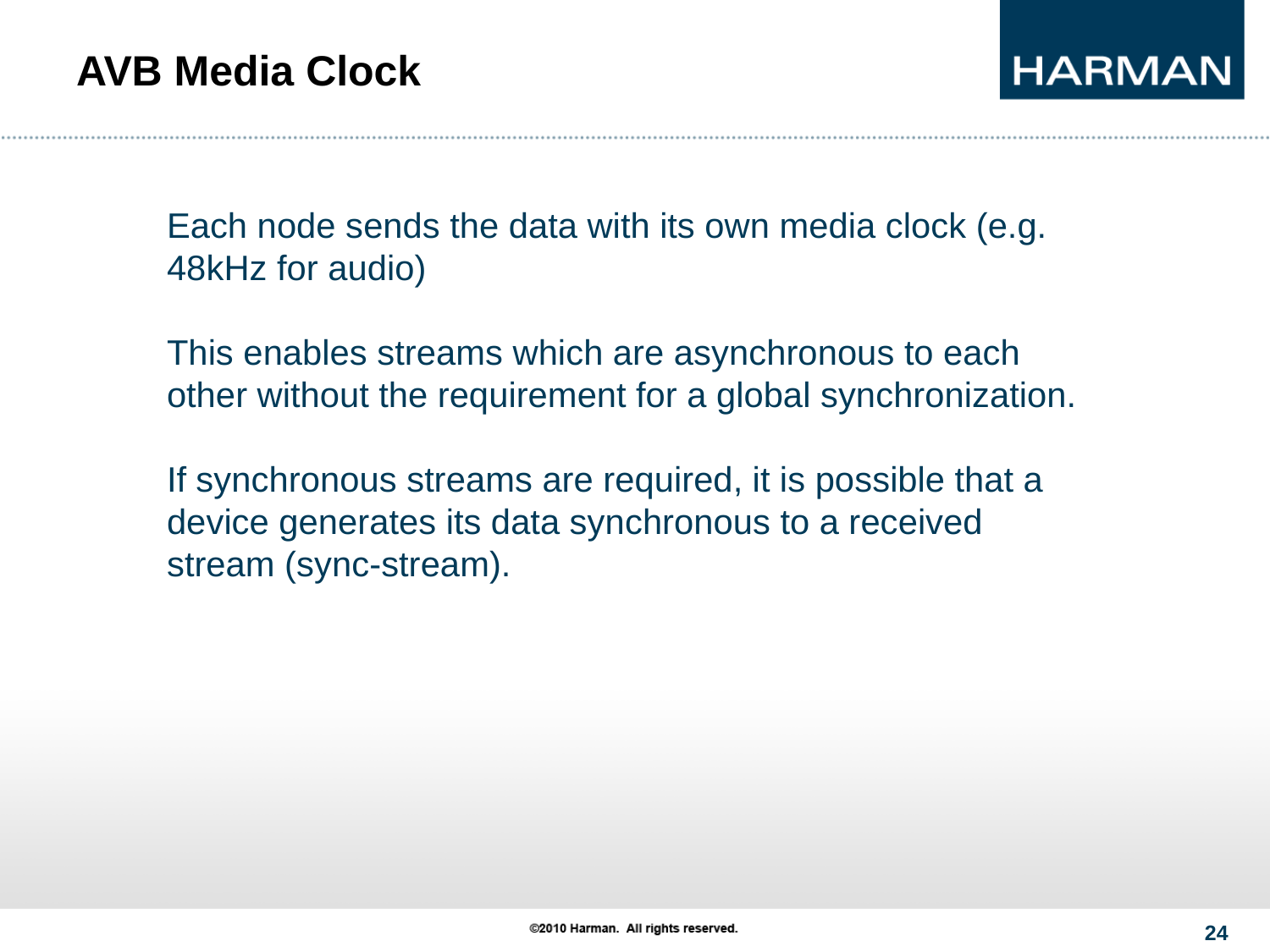

# AVB Media Clock
Each node sends the data with its own media clock (e.g. 48kHz for audio)

This enables streams which are asynchronous to each other without the requirement for a global synchronization.

If synchronous streams are required, it is possible that a device generates its data synchronous to a received stream (sync-stream).